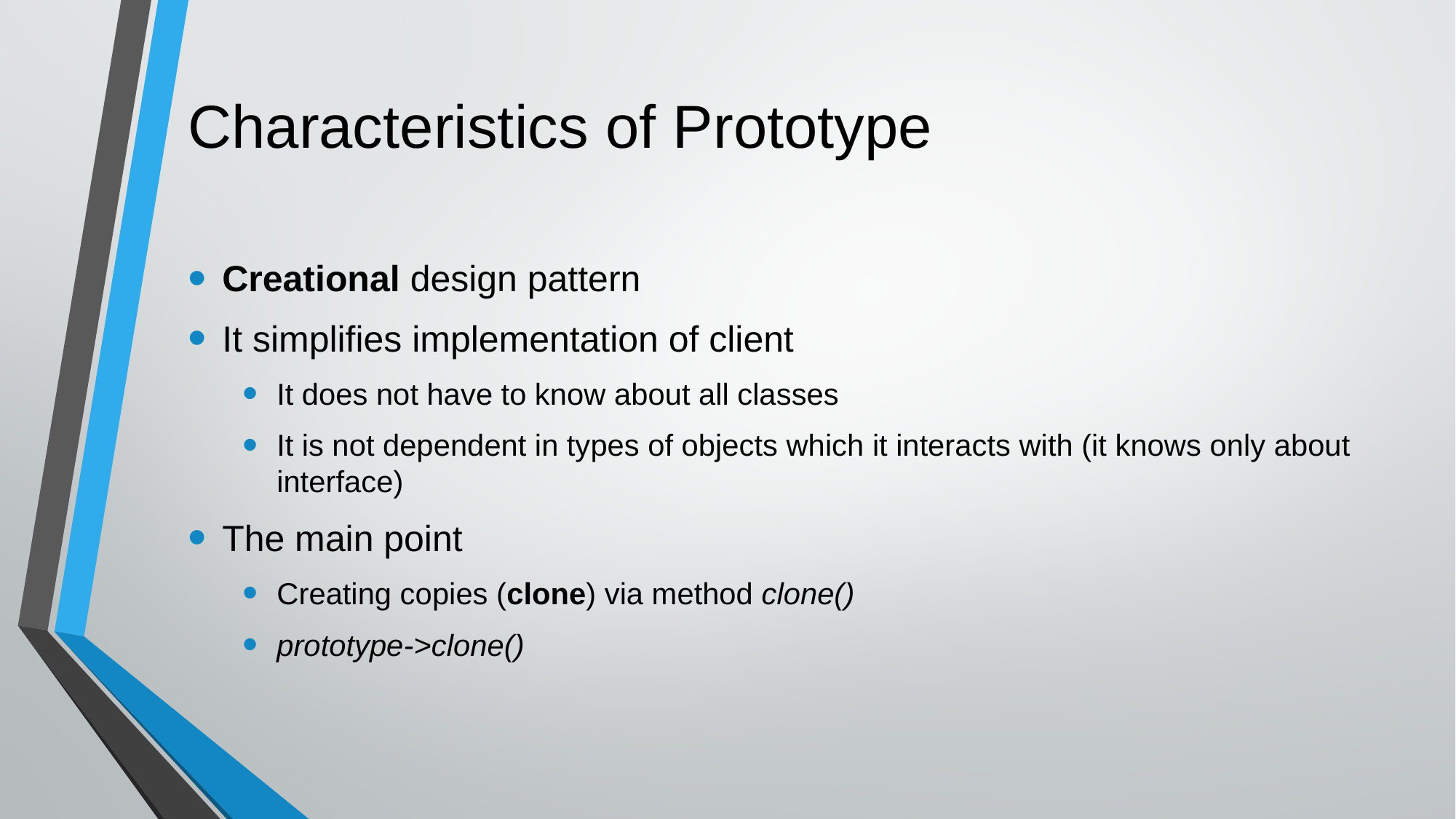

# Characteristics of Prototype
Creational design pattern
It simplifies implementation of client
It does not have to know about all classes
It is not dependent in types of objects which it interacts with (it knows only about interface)
The main point
Creating copies (clone) via method clone()
prototype->clone()